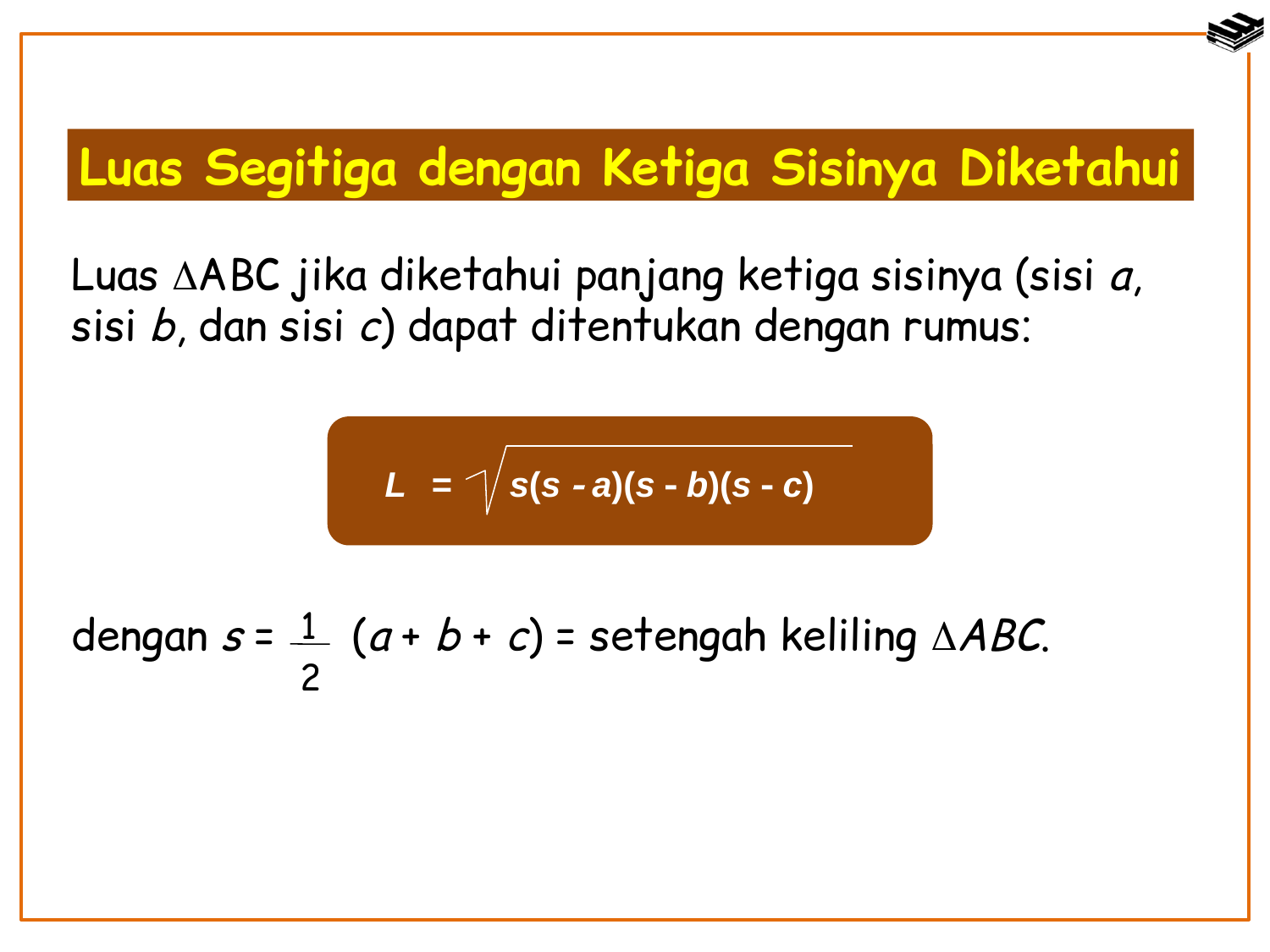

Luas Segitiga dengan Ketiga Sisinya Diketahui
Luas ΔABC jika diketahui panjang ketiga sisinya (sisi a, sisi b, dan sisi c) dapat ditentukan dengan rumus:

L
=
s(s − a)(s − b)(s − c)
1
2
dengan s =      (a + b + c) = setengah keliling ΔABC.